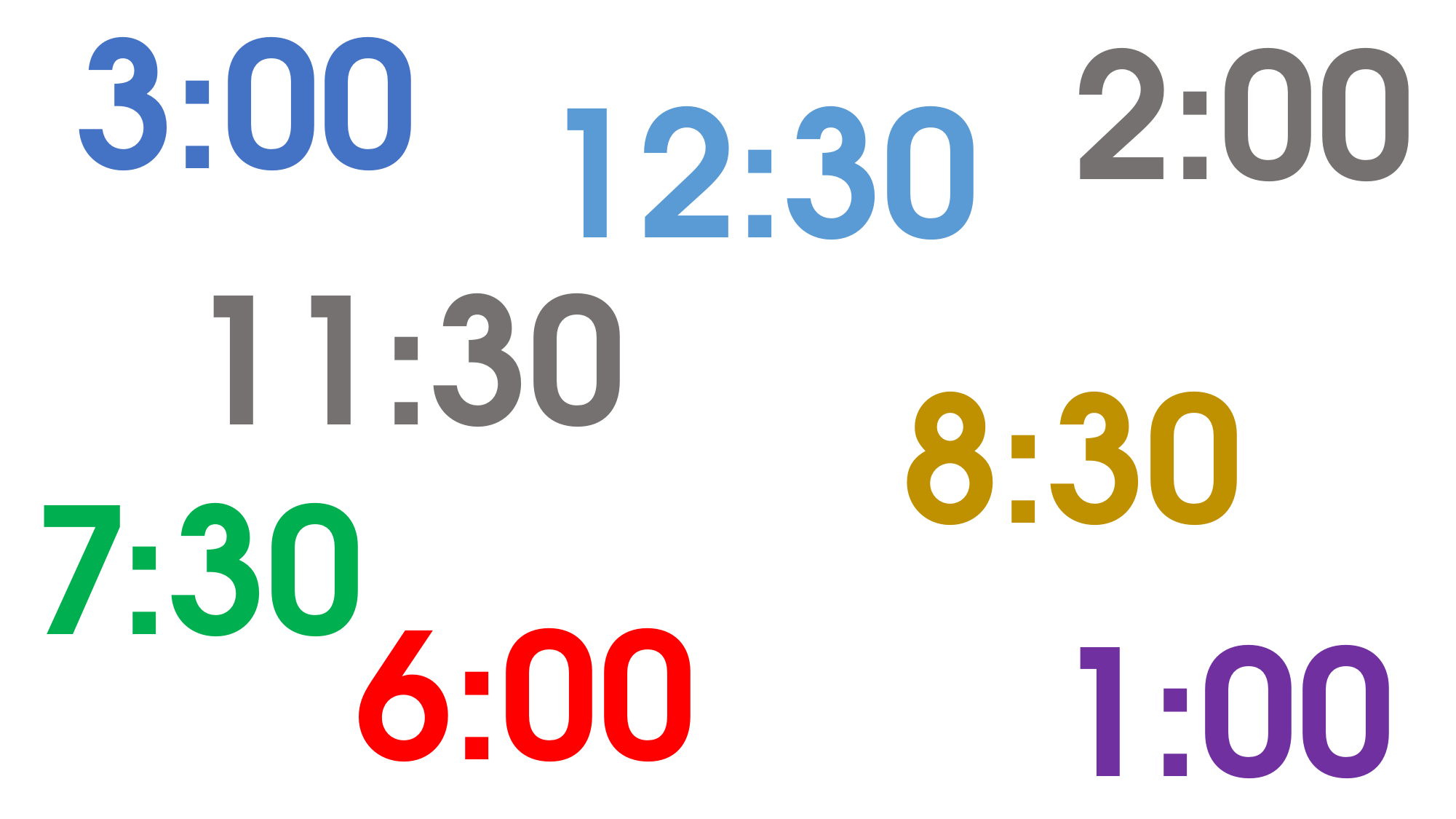

2:00
3:00
12:30
11:30
8:30
7:30
6:00
 1:00